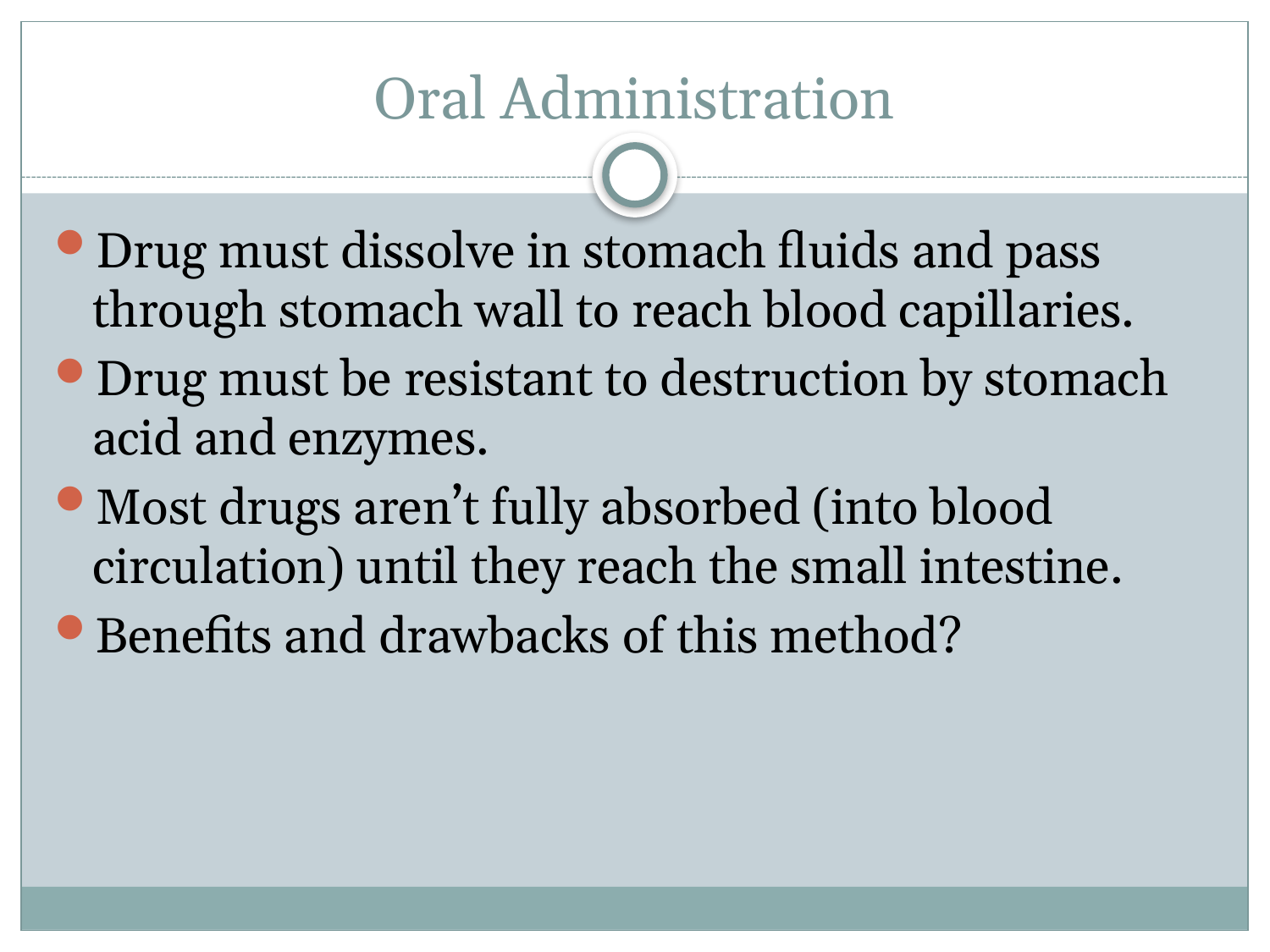

# Oral Administration
Drug must dissolve in stomach fluids and pass through stomach wall to reach blood capillaries.
Drug must be resistant to destruction by stomach acid and enzymes.
Most drugs aren’t fully absorbed (into blood circulation) until they reach the small intestine.
Benefits and drawbacks of this method?